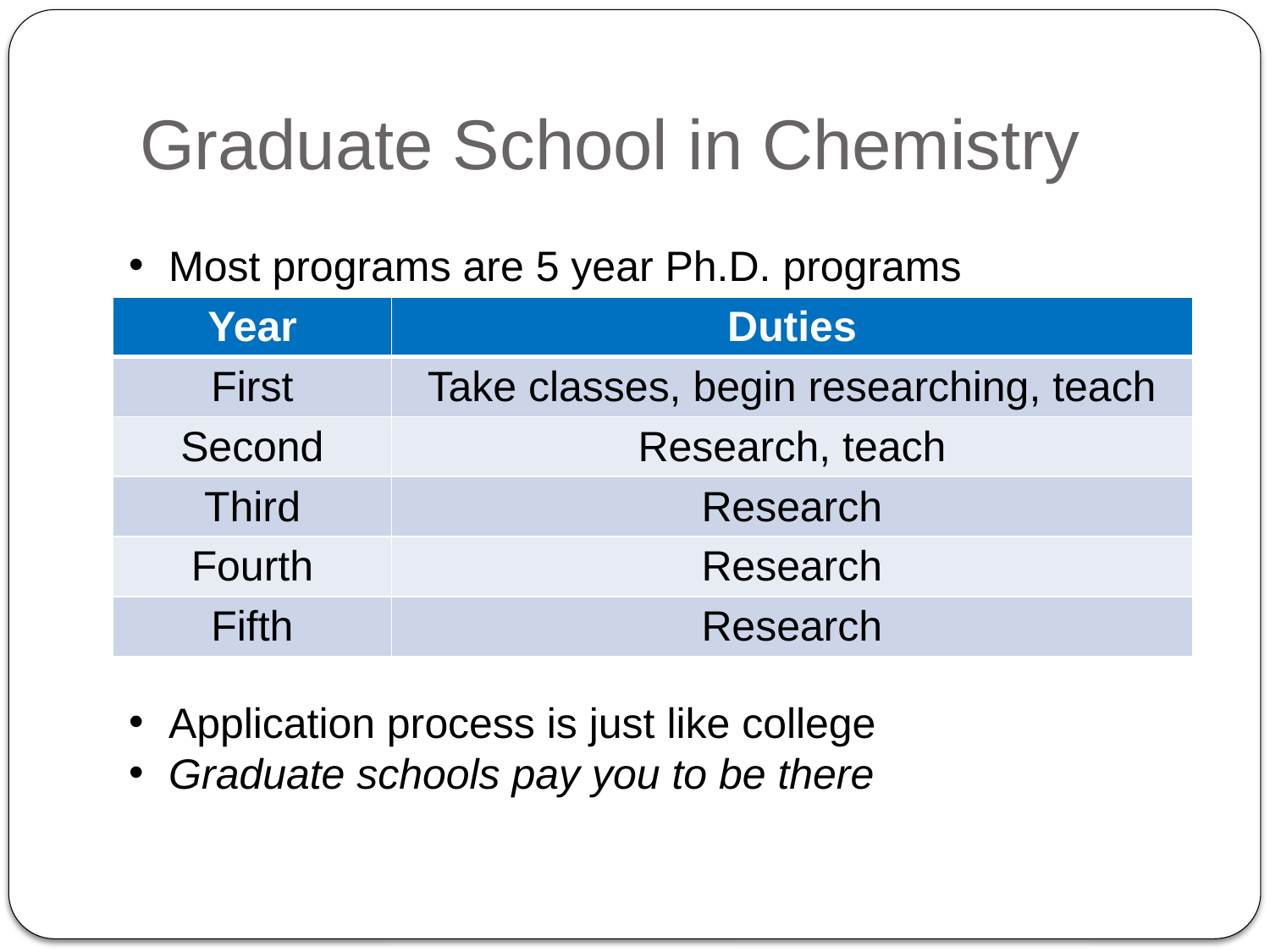

# Graduate School in Chemistry
Most programs are 5 year Ph.D. programs

Application process is just like college
Graduate schools pay you to be there
| Year | Duties |
| --- | --- |
| First | Take classes, begin researching, teach |
| Second | Research, teach |
| Third | Research |
| Fourth | Research |
| Fifth | Research |